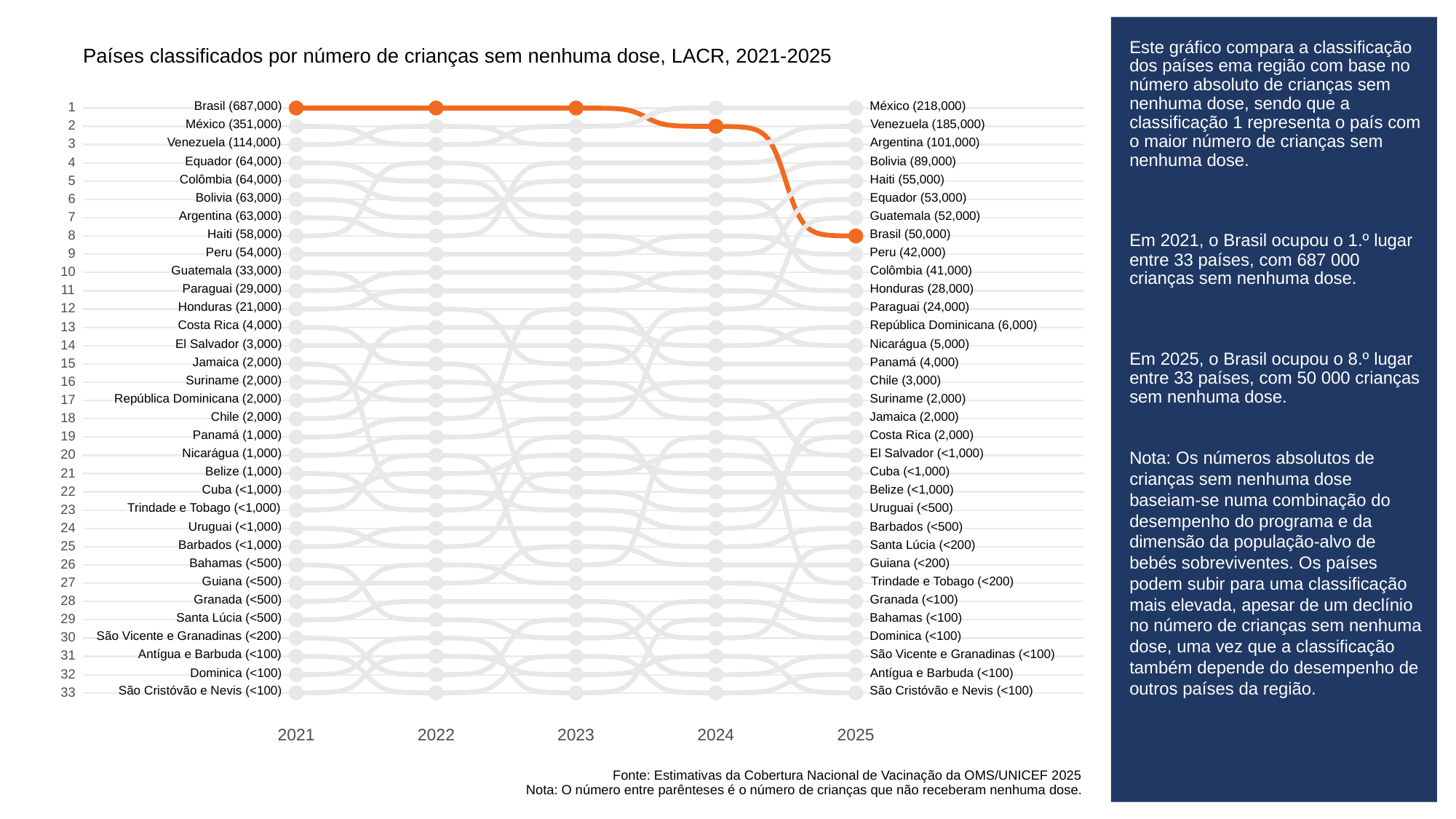

# Este gráfico compara a classificação dos países ema região com base no número absoluto de crianças sem nenhuma dose, sendo que a classificação 1 representa o país com o maior número de crianças sem nenhuma dose.

Em 2021, o Brasil ocupou o 1.º lugar entre 33 países, com 687 000 crianças sem nenhuma dose.

Em 2025, o Brasil ocupou o 8.º lugar entre 33 países, com 50 000 crianças sem nenhuma dose.

Nota: Os números absolutos de crianças sem nenhuma dose baseiam-se numa combinação do desempenho do programa e da dimensão da população-alvo de bebés sobreviventes. Os países podem subir para uma classificação mais elevada, apesar de um declínio no número de crianças sem nenhuma dose, uma vez que a classificação também depende do desempenho de outros países da região.

Países classificados por número de crianças sem nenhuma dose, LACR, 2021-2025
Brasil (687,000)
México (218,000)

1

México (351,000)
Venezuela (185,000)

2

Venezuela (114,000)
Argentina (101,000)

3

Equador (64,000)
Bolivia (89,000)

4

Colômbia (64,000)
Haiti (55,000)

5

Bolivia (63,000)
Equador (53,000)

6

Argentina (63,000)
Guatemala (52,000)

7

Haiti (58,000)
Brasil (50,000)

8

Peru (54,000)
Peru (42,000)

9

Guatemala (33,000)
Colômbia (41,000)

10

Paraguai (29,000)
Honduras (28,000)

11

Honduras (21,000)
Paraguai (24,000)

12

Costa Rica (4,000)
República Dominicana (6,000)

13

El Salvador (3,000)
Nicarágua (5,000)

14

Jamaica (2,000)
Panamá (4,000)

15

Suriname (2,000)
Chile (3,000)

16

República Dominicana (2,000)
Suriname (2,000)

17

Chile (2,000)
Jamaica (2,000)

18

Panamá (1,000)
Costa Rica (2,000)

19

Nicarágua (1,000)
El Salvador (<1,000)

20

Belize (1,000)
Cuba (<1,000)

21

Cuba (<1,000)
Belize (<1,000)

22

Trindade e Tobago (<1,000)
Uruguai (<500)

23

Uruguai (<1,000)
Barbados (<500)

24

Barbados (<1,000)
Santa Lúcia (<200)

25

Bahamas (<500)
Guiana (<200)

26

Guiana (<500)
Trindade e Tobago (<200)

27

Granada (<500)
Granada (<100)

28

Santa Lúcia (<500)
Bahamas (<100)

29

São Vicente e Granadinas (<200)
Dominica (<100)

30

Antígua e Barbuda (<100)
São Vicente e Granadinas (<100)

31

Dominica (<100)
Antígua e Barbuda (<100)

32

São Cristóvão e Nevis (<100)
São Cristóvão e Nevis (<100)

33

2023
2021
2022
2024
2025
Fonte: Estimativas da Cobertura Nacional de Vacinação da OMS/UNICEF 2025
Nota: O número entre parênteses é o número de crianças que não receberam nenhuma dose.